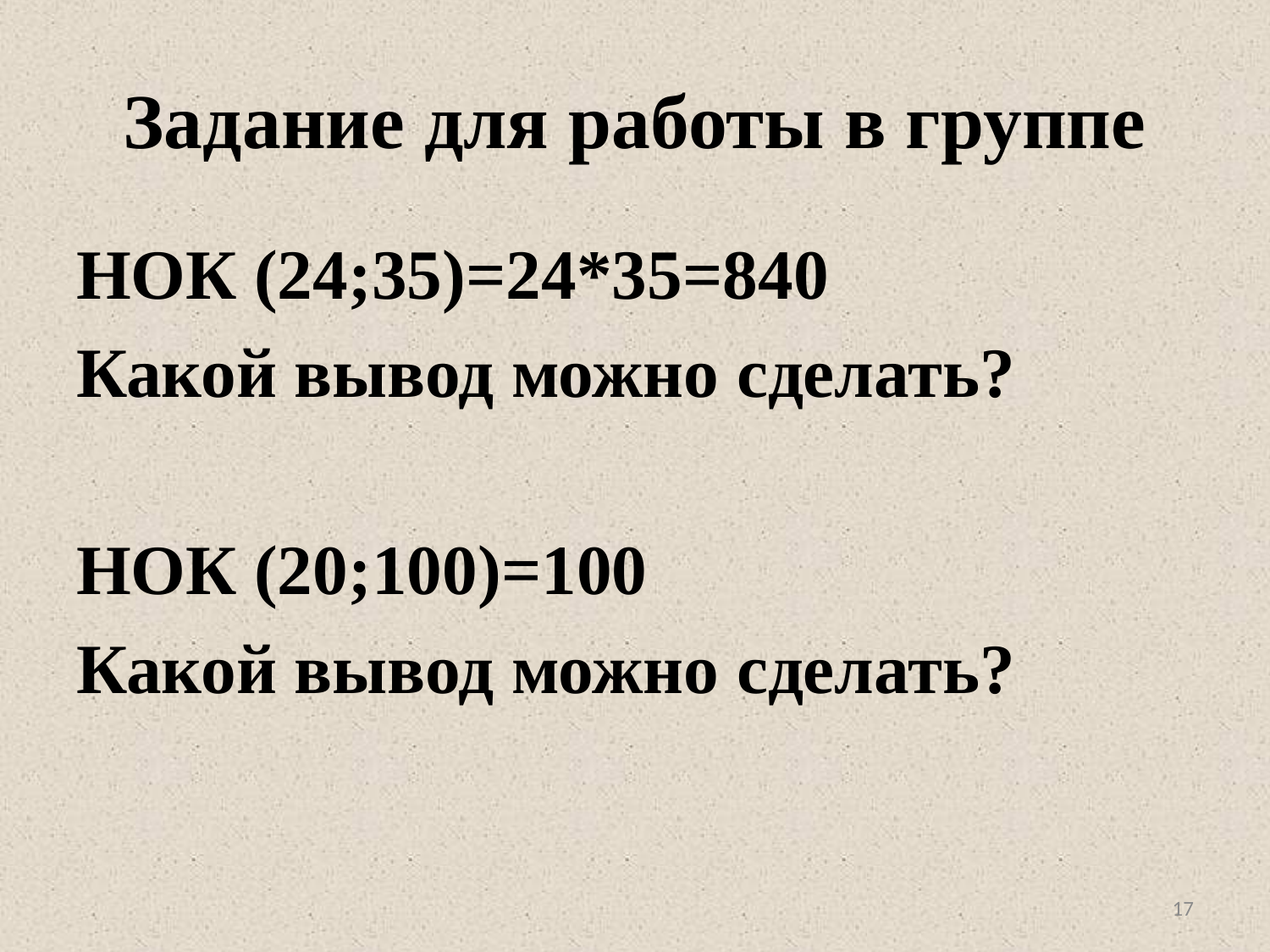

# Задание для работы в группе
НОК (24;35)=24*35=840
Какой вывод можно сделать?

НОК (20;100)=100
Какой вывод можно сделать?

17